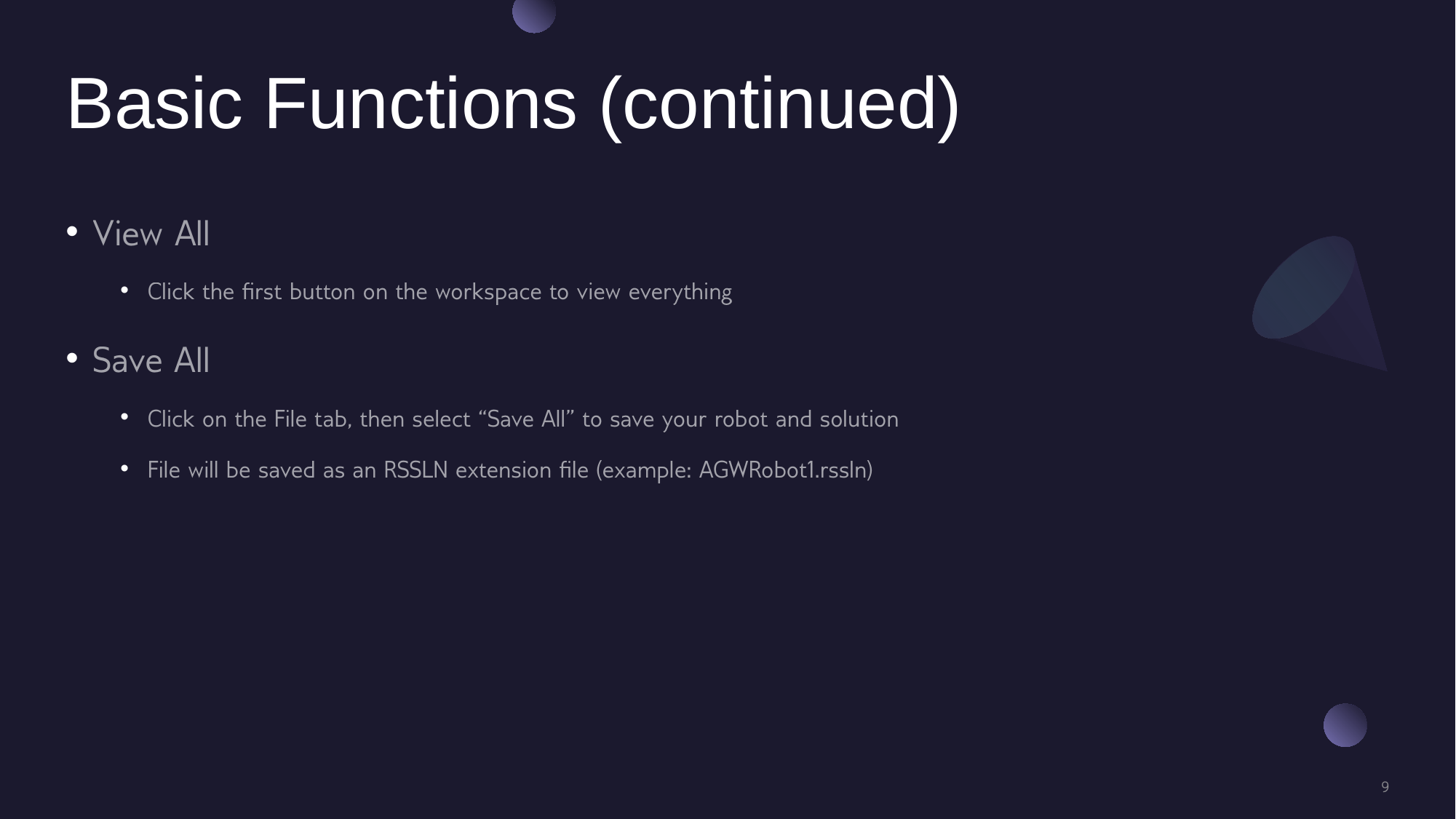

# Basic Functions (continued)
View All
Click the first button on the workspace to view everything
Save All
Click on the File tab, then select “Save All” to save your robot and solution
File will be saved as an RSSLN extension file (example: AGWRobot1.rssln)

9